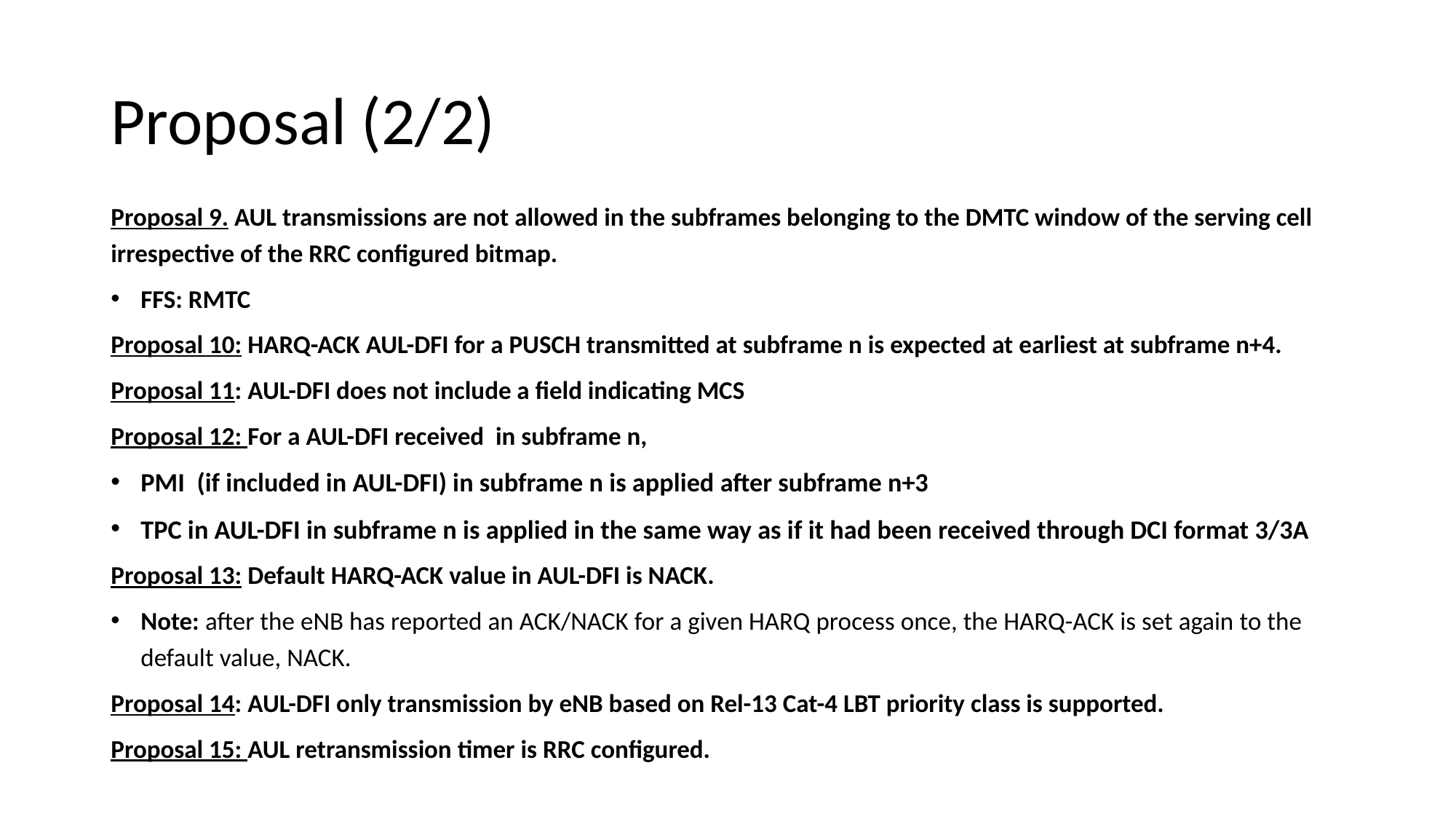

# Proposal (2/2)
Proposal 9. AUL transmissions are not allowed in the subframes belonging to the DMTC window of the serving cell irrespective of the RRC configured bitmap.
FFS: RMTC
Proposal 10: HARQ-ACK AUL-DFI for a PUSCH transmitted at subframe n is expected at earliest at subframe n+4.
Proposal 11: AUL-DFI does not include a field indicating MCS
Proposal 12: For a AUL-DFI received  in subframe n,
PMI  (if included in AUL-DFI) in subframe n is applied after subframe n+3
TPC in AUL-DFI in subframe n is applied in the same way as if it had been received through DCI format 3/3A
Proposal 13: Default HARQ-ACK value in AUL-DFI is NACK.
Note: after the eNB has reported an ACK/NACK for a given HARQ process once, the HARQ-ACK is set again to the default value, NACK.
Proposal 14: AUL-DFI only transmission by eNB based on Rel-13 Cat-4 LBT priority class is supported.
Proposal 15: AUL retransmission timer is RRC configured.